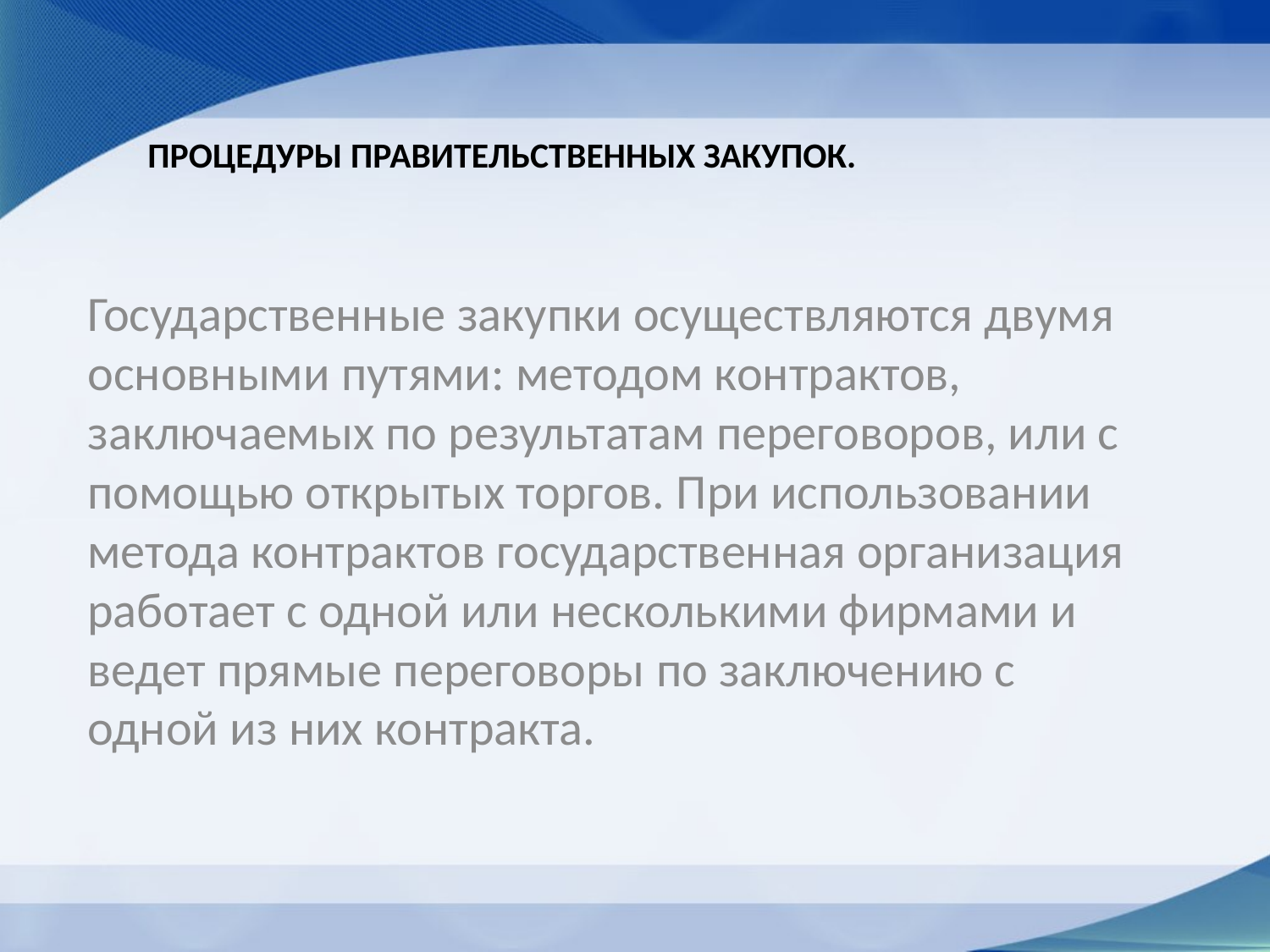

# Процедуры правительственных закупок.
Государственные закупки осуществляются двумя основными путями: методом контрактов, заключаемых по результатам переговоров, или с помощью открытых торгов. При использовании метода контрактов государственная организация работает с одной или несколькими фирмами и ведет прямые переговоры по заключению с одной из них контракта.